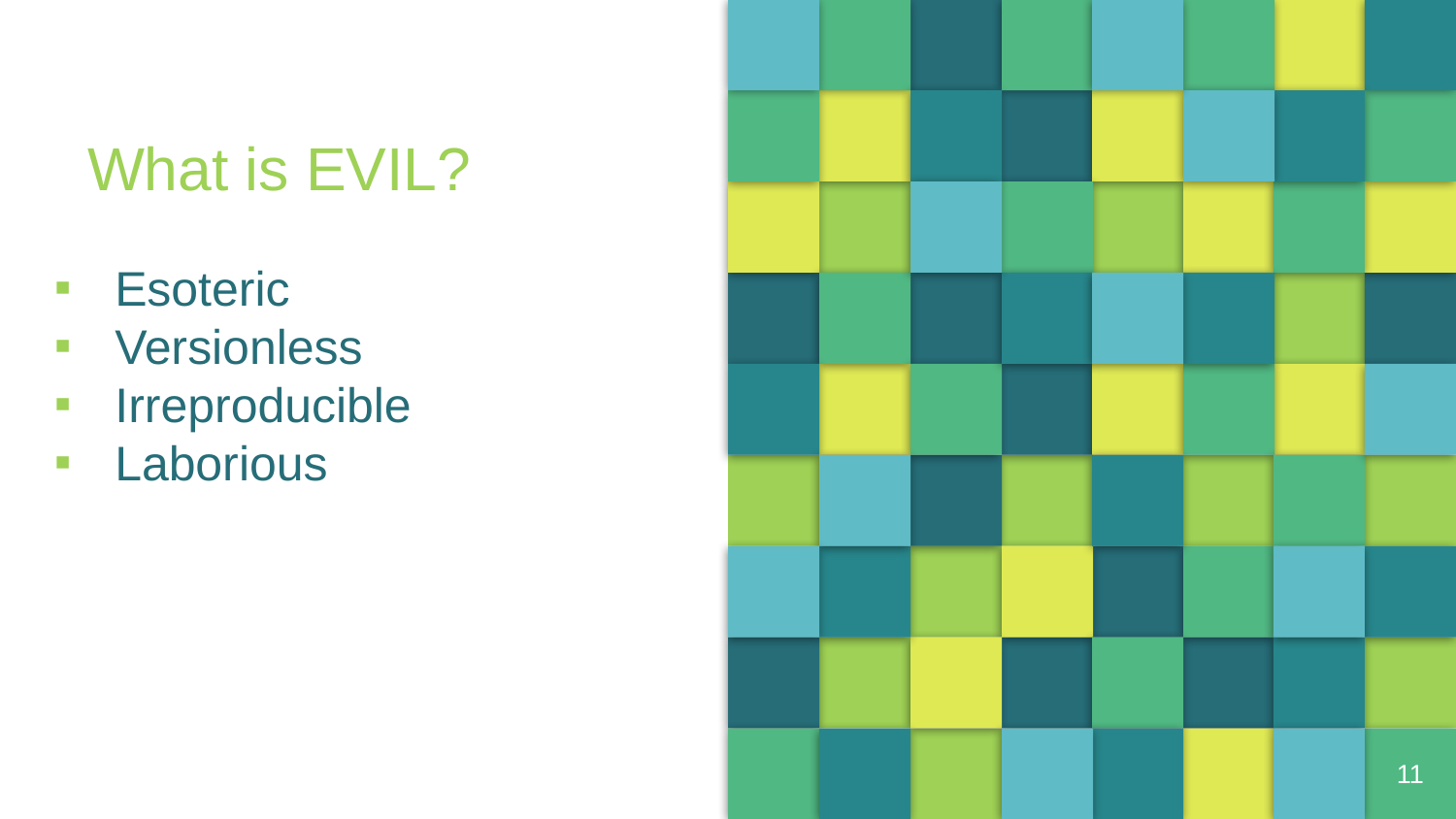

# What is EVIL?
Esoteric
Versionless
Irreproducible
Laborious
11